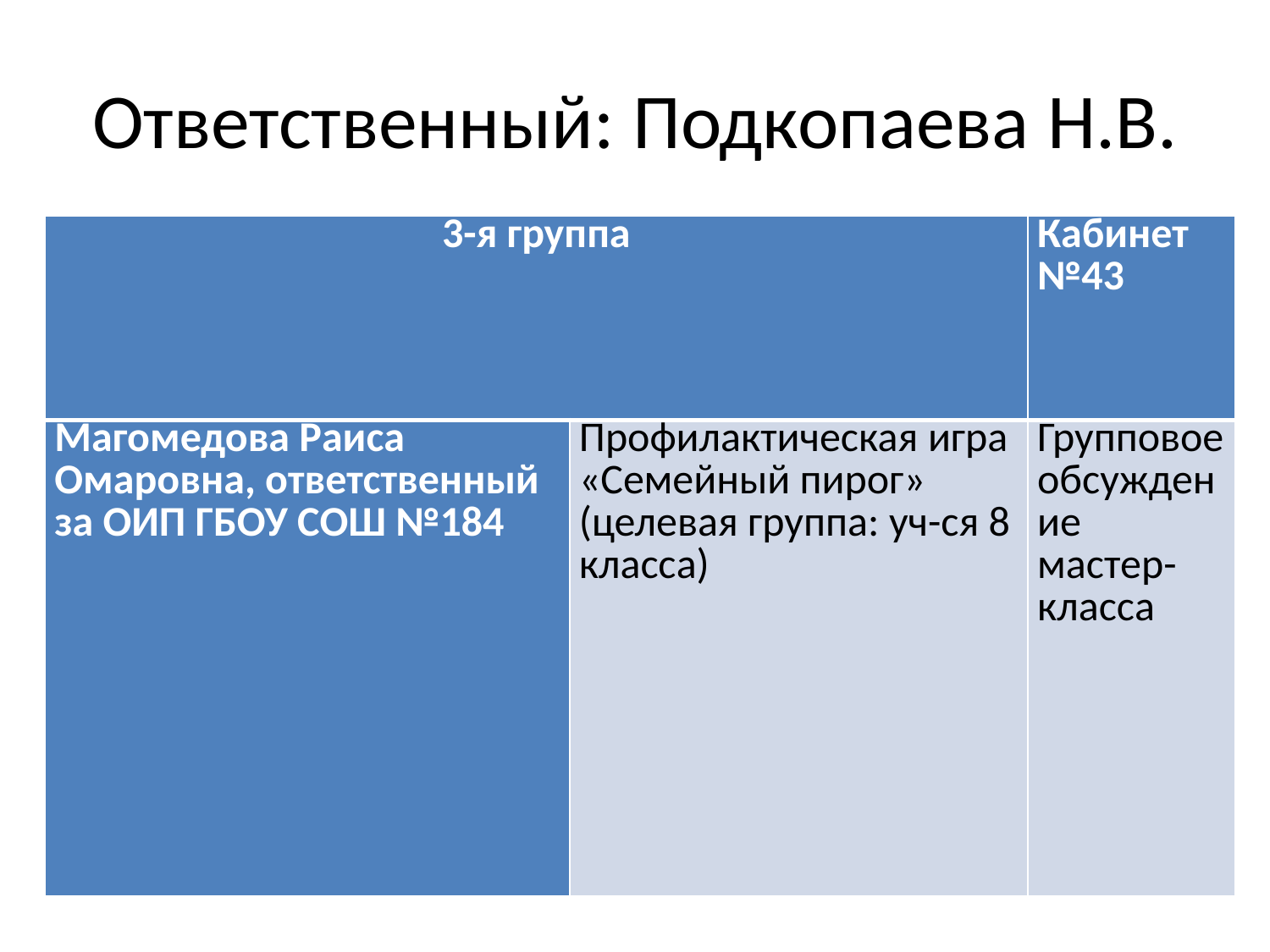

# Ответственный: Подкопаева Н.В.
| 3-я группа |  | Кабинет №43 |
| --- | --- | --- |
| Магомедова Раиса Омаровна, ответственный за ОИП ГБОУ СОШ №184 | Профилактическая игра «Семейный пирог» (целевая группа: уч-ся 8 класса) | Групповое обсуждение мастер-класса |